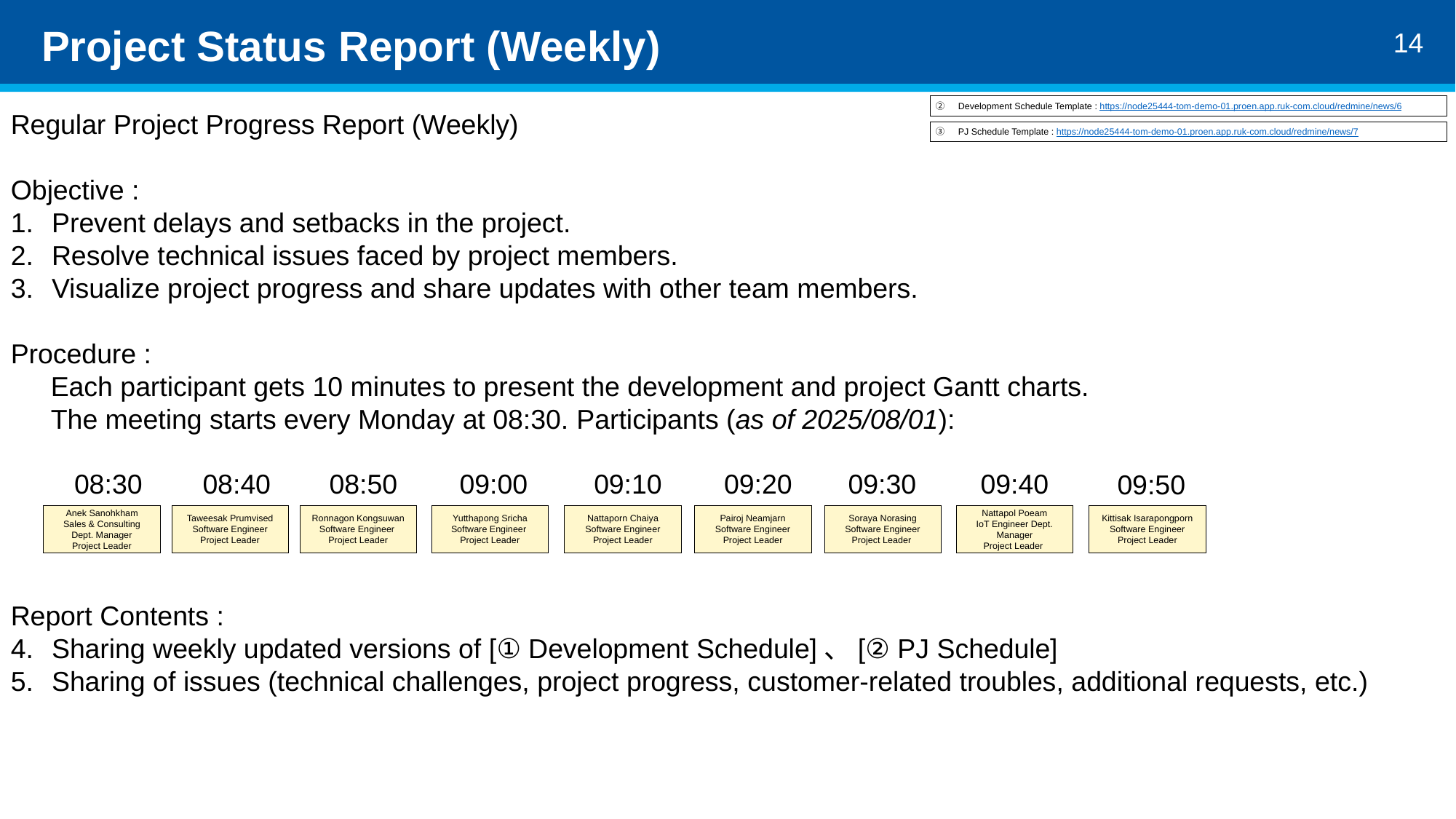

# Project Status Report (Weekly)
②　Development Schedule Template : https://node25444-tom-demo-01.proen.app.ruk-com.cloud/redmine/news/6
Regular Project Progress Report (Weekly)

Objective :
Prevent delays and setbacks in the project.
Resolve technical issues faced by project members.
Visualize project progress and share updates with other team members.

Procedure :
　 Each participant gets 10 minutes to present the development and project Gantt charts.
　 The meeting starts every Monday at 08:30. Participants (as of 2025/08/01):

Report Contents :
Sharing weekly updated versions of [① Development Schedule]、[② PJ Schedule]
Sharing of issues (technical challenges, project progress, customer-related troubles, additional requests, etc.)
③　PJ Schedule Template : https://node25444-tom-demo-01.proen.app.ruk-com.cloud/redmine/news/7
08:30
08:40
08:50
09:00
09:10
09:20
09:30
09:40
09:50
Nattapol Poeam
IoT Engineer Dept.
Manager
Project Leader
Soraya Norasing
Software Engineer
Project Leader
Kittisak​ Isarapongporn
Software Engineer
Project Leader
Pairoj Neamjarn
Software Engineer
Project Leader
Anek Sanohkham
Sales & Consulting Dept. Manager
Project Leader
Taweesak Prumvised
Software Engineer
Project Leader
Ronnagon Kongsuwan
Software Engineer
Project Leader
Yutthapong Sricha
Software Engineer
Project Leader
Nattaporn Chaiya
Software Engineer
Project Leader